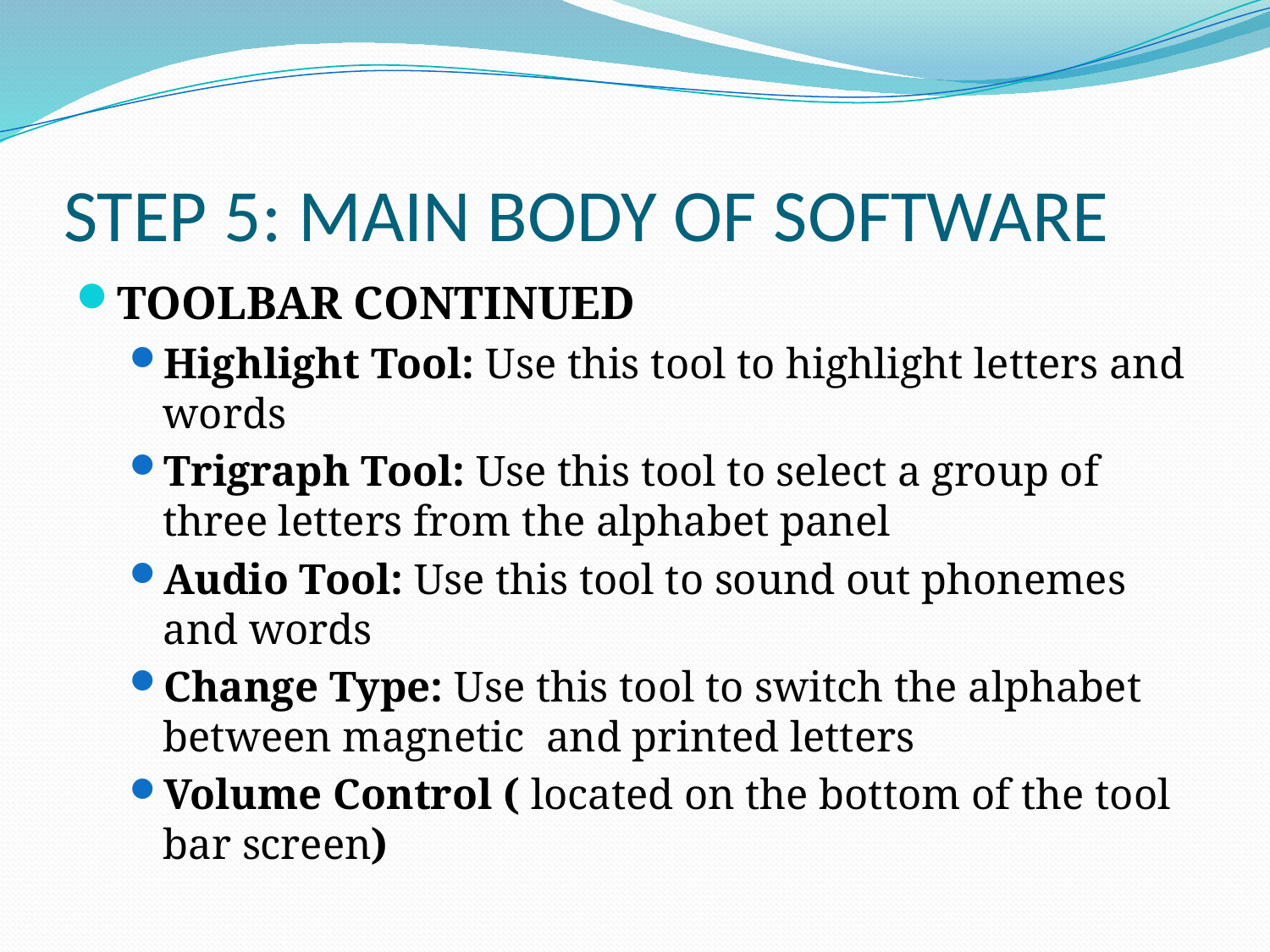

# STEP 5: MAIN BODY OF SOFTWARE
TOOLBAR CONTINUED
Highlight Tool: Use this tool to highlight letters and words
Trigraph Tool: Use this tool to select a group of three letters from the alphabet panel
Audio Tool: Use this tool to sound out phonemes and words
Change Type: Use this tool to switch the alphabet between magnetic  and printed letters
Volume Control ( located on the bottom of the tool bar screen)